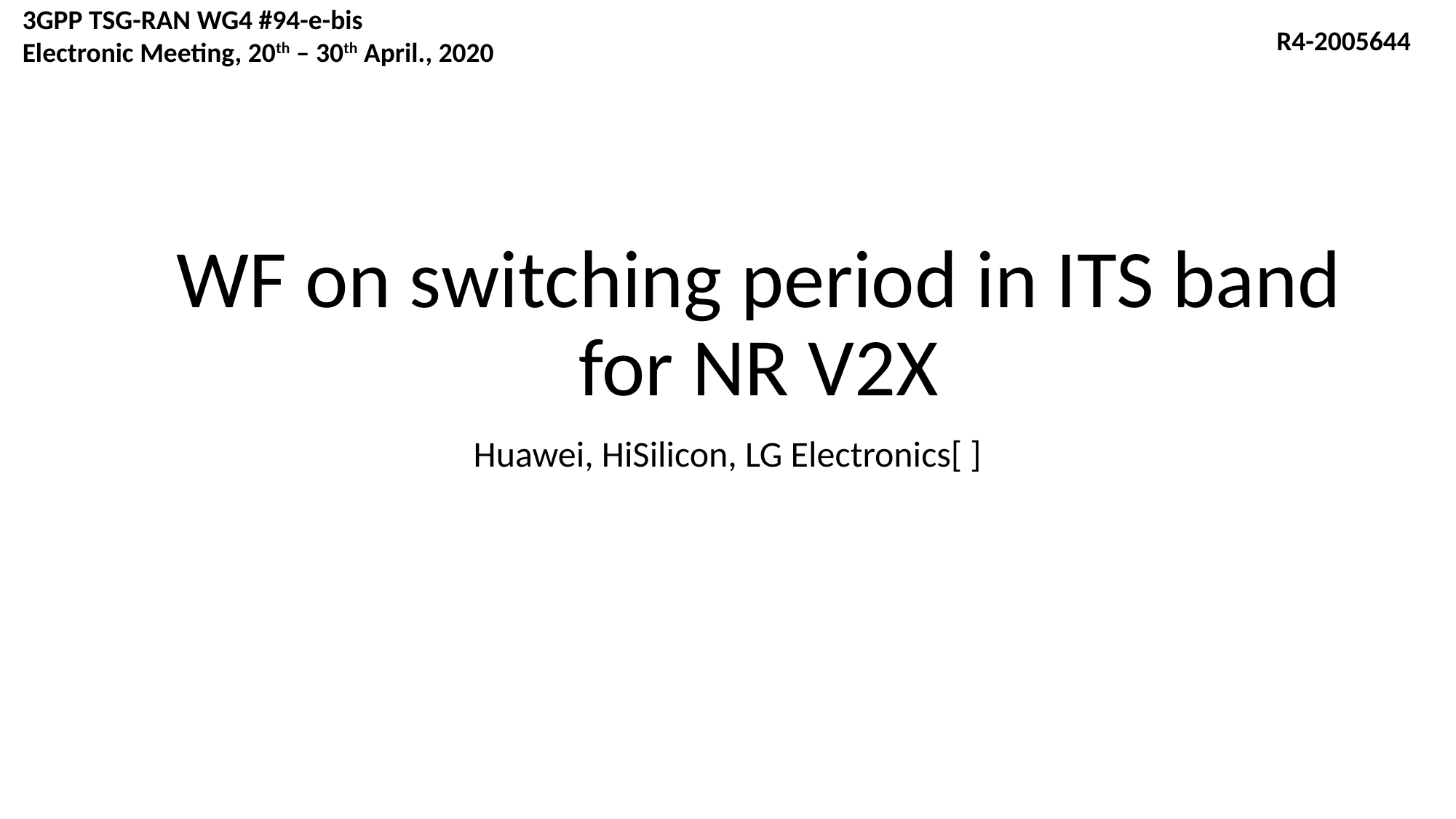

3GPP TSG-RAN WG4 #94-e-bis
Electronic Meeting, 20th – 30th April., 2020
R4-2005644
# WF on switching period in ITS band for NR V2X
Huawei, HiSilicon, LG Electronics[ ]